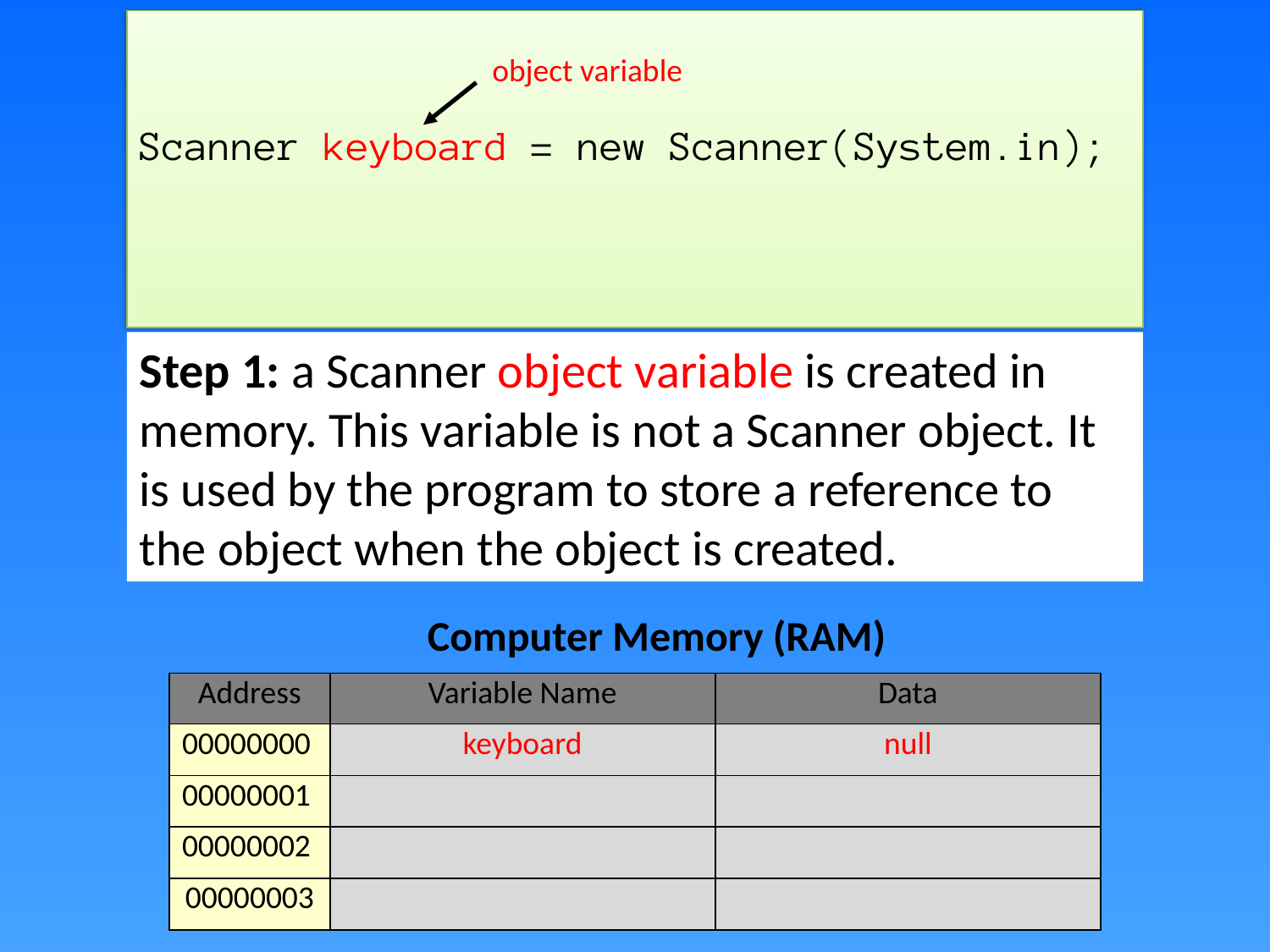

Scanner keyboard = new Scanner(System.in);

object variable
Step 1: a Scanner object variable is created in memory. This variable is not a Scanner object. It is used by the program to store a reference to the object when the object is created.
Computer Memory (RAM)
| Address | Variable Name | Data |
| --- | --- | --- |
| 00000000 | keyboard | null |
| 00000001 |  |  |
| 00000002 |  |  |
| 00000003 |  |  |